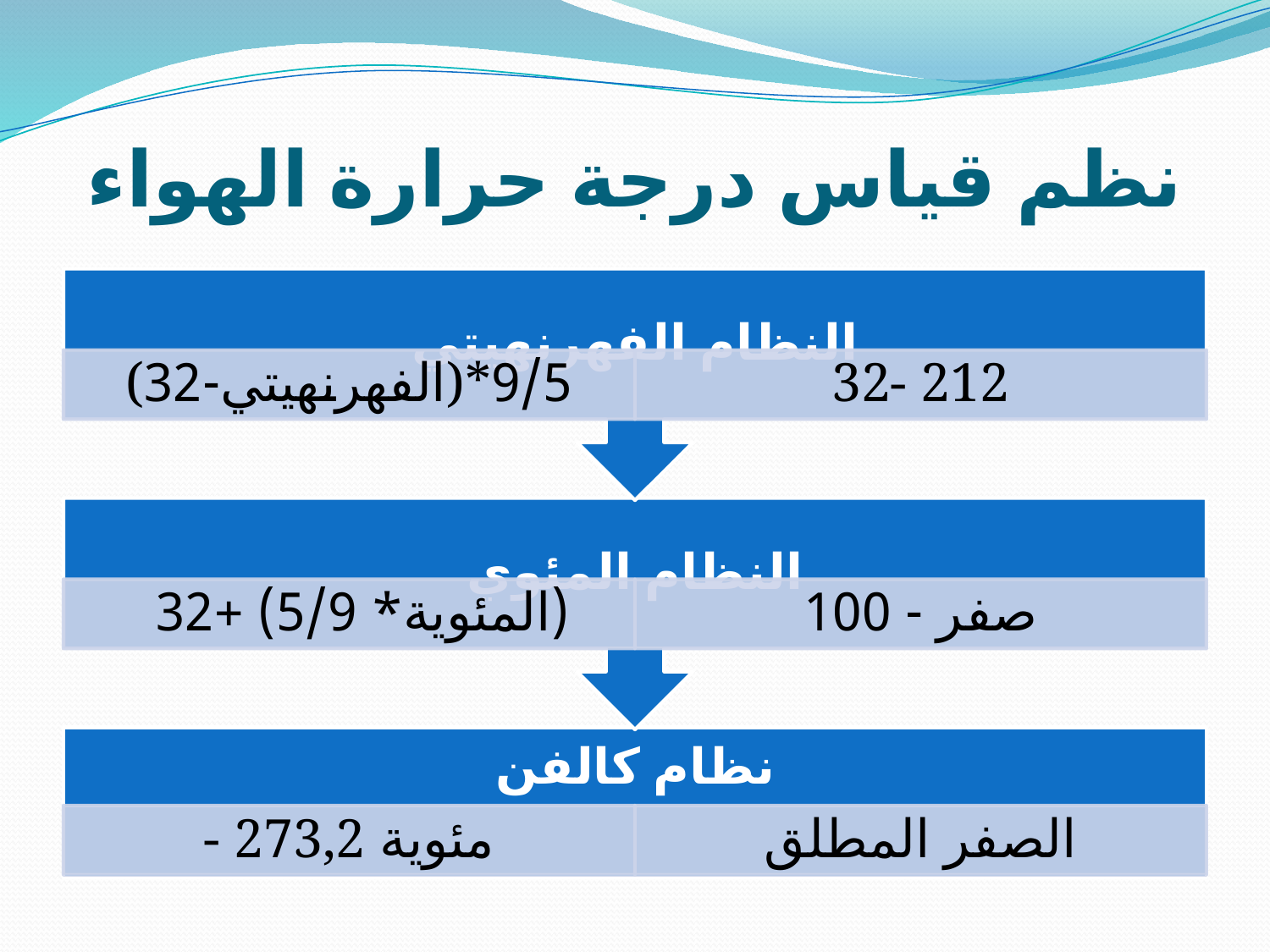

# نظم قياس درجة حرارة الهواء
نظام كالفن
- 273,2 مئوية
الصفر المطلق
النظام المئوي
(المئوية* 5/9) +32
صفر - 100
النظام الفهرنهيتي
(الفهرنهيتي-32)*9/5
32- 212